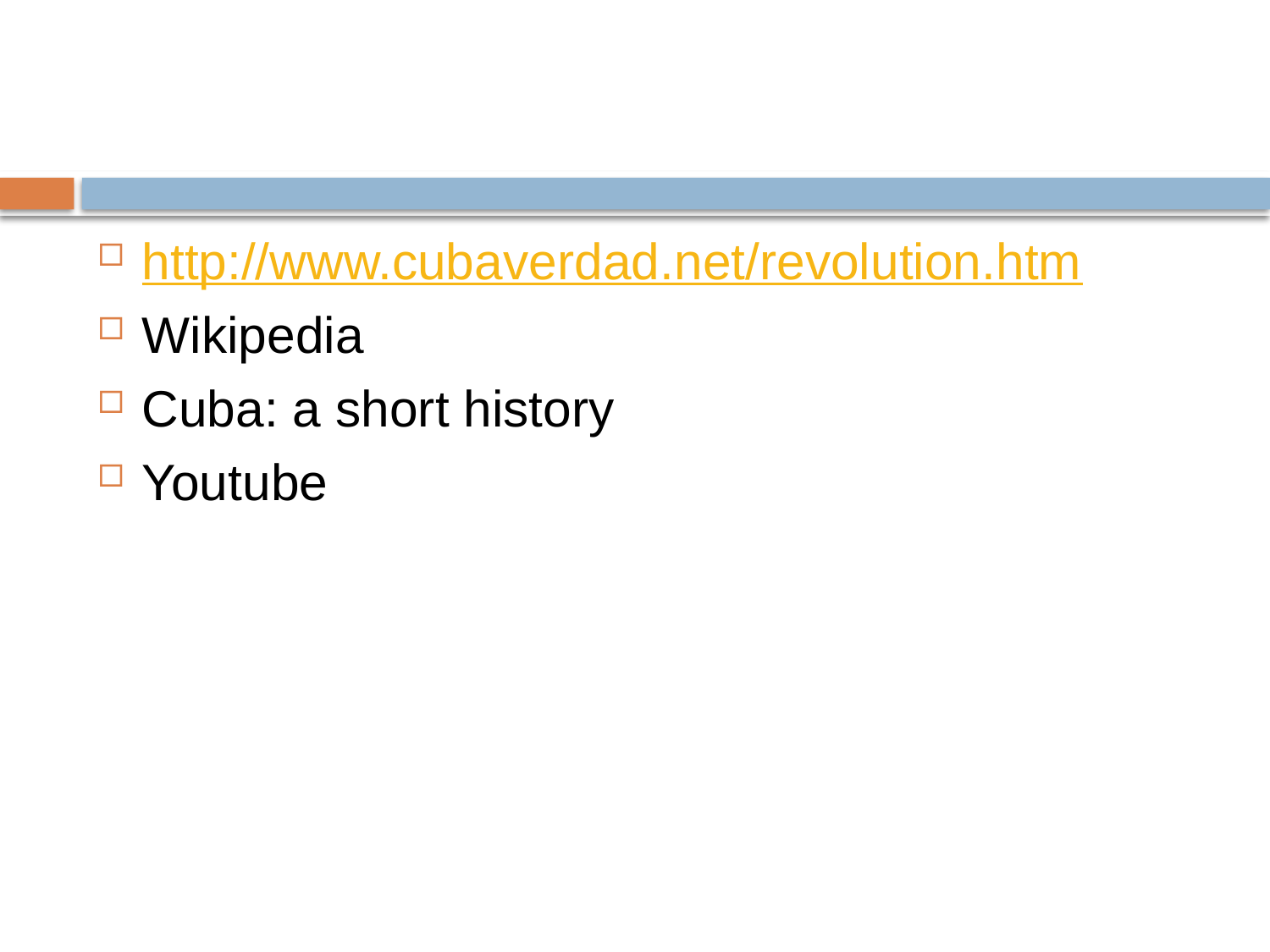

#
http://www.cubaverdad.net/revolution.htm
Wikipedia
Cuba: a short history
Youtube